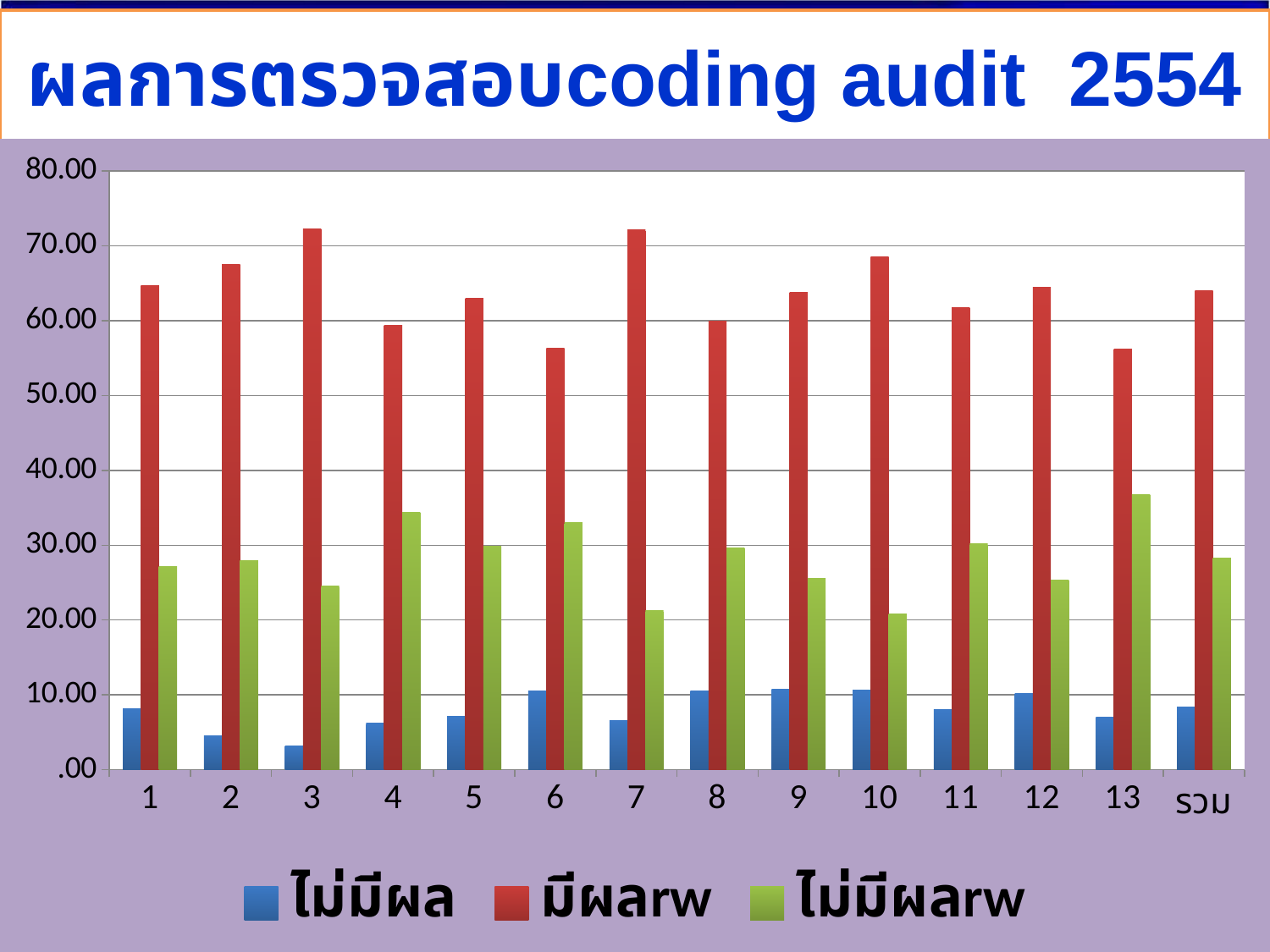

# ผลการตรวจสอบcoding audit  2554

### Chart

| Category | ไม่มีผล | มีผลrw | ไม่มีผลrw |
|---|---|---|---|
| 1 | 8.188730746734251 | 64.71046987716903 | 27.100799376096706 |
| 2 | 4.539559014267192 | 67.54215304798963 | 27.91828793774311 |
| 3 | 3.1810766721044046 | 72.26753670473083 | 24.551386623164763 |
| 4 | 6.186491332934851 | 59.41422594142254 | 34.399282725642294 |
| 5 | 7.164436771687493 | 62.990936555891224 | 29.844626672421093 |
| 6 | 10.56751467710376 | 56.360078277886494 | 33.07240704500978 |
| 7 | 6.5488047808764875 | 72.16135458167332 | 21.289840637450187 |
| 8 | 10.492554410080231 | 59.93127147766284 | 29.576174112256698 |
| 9 | 10.765191297824456 | 63.72843210802727 | 25.506376594148527 |
| 10 | 10.603174603174603 | 68.55873015872947 | 20.83809523809524 |
| 11 | 8.072605684260807 | 61.73871507045633 | 30.188679245282927 |
| 12 | 10.186757215619735 | 64.43123938879457 | 25.38200339558566 |
| 13 | 6.971677559912876 | 56.240273887332705 | 36.788048552754425 |
| รวม | 8.357435868352956 | 63.984196298606776 | 28.233657858136286 |